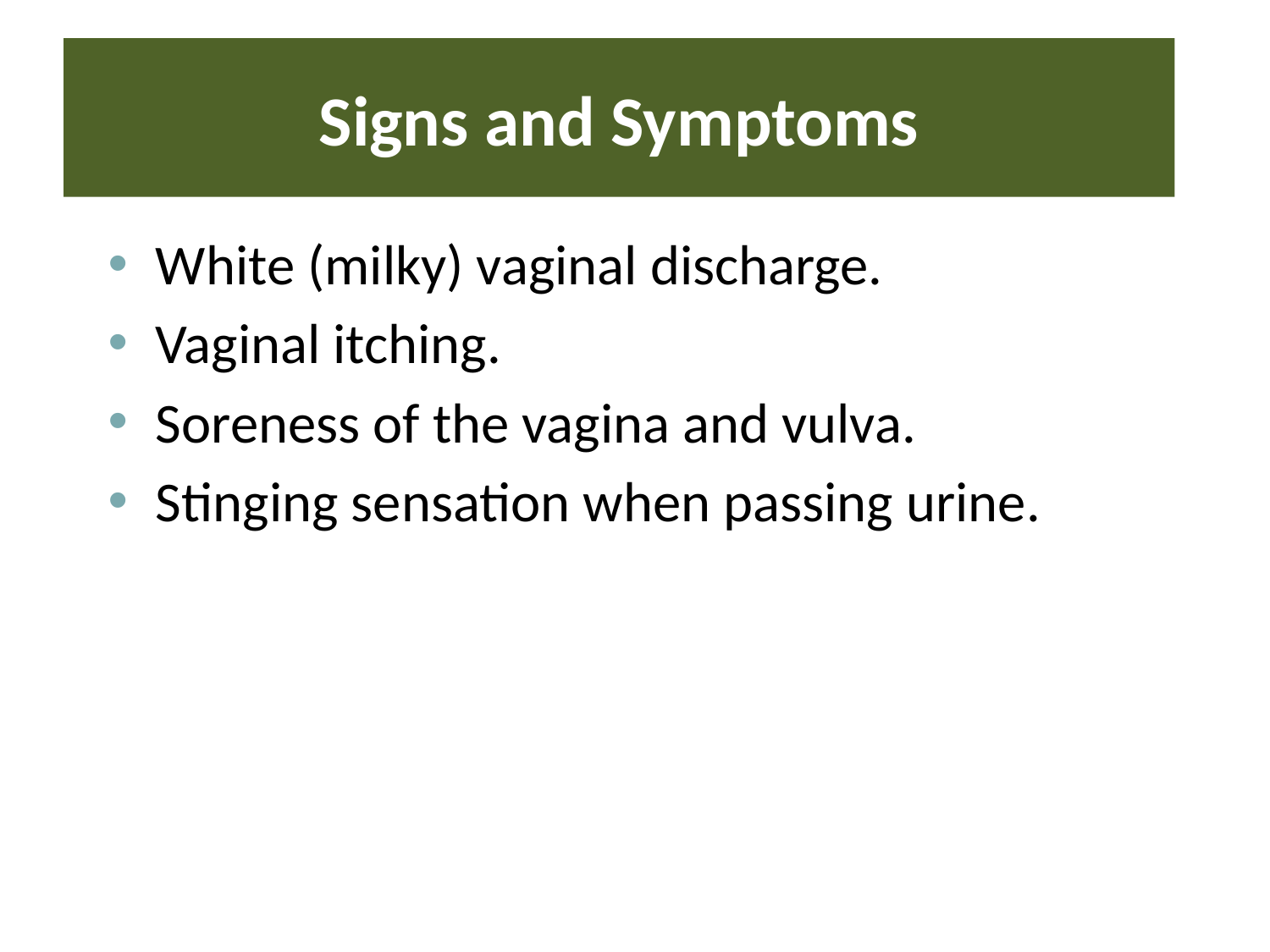

# Signs and Symptoms
White (milky) vaginal discharge.
Vaginal itching.
Soreness of the vagina and vulva.
Stinging sensation when passing urine.